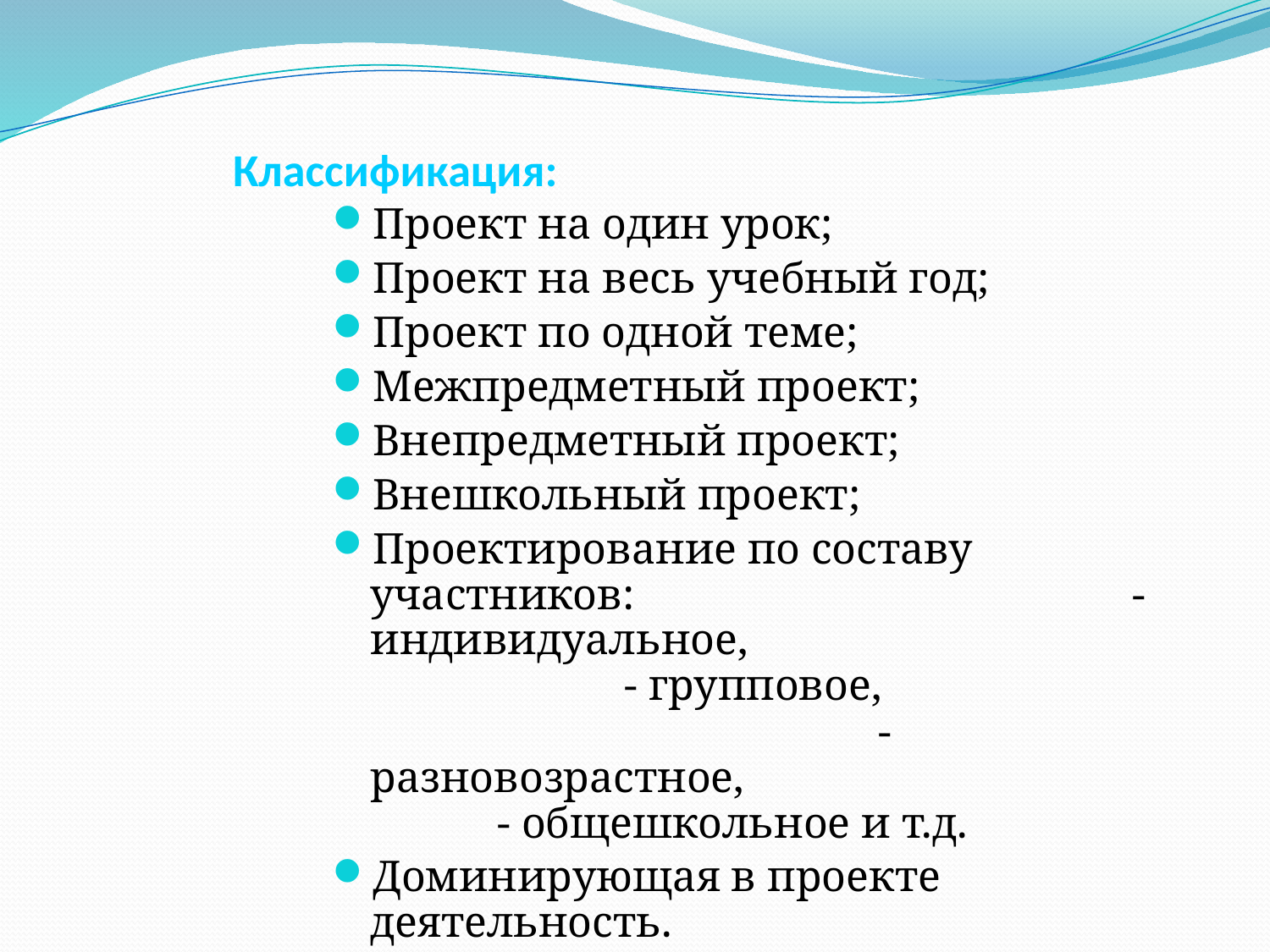

# Классификация:
Проект на один урок;
Проект на весь учебный год;
Проект по одной теме;
Межпредметный проект;
Внепредметный проект;
Внешкольный проект;
Проектирование по составу участников: 				- индивидуальное, 					- групповое, 						- разновозрастное, 				- общешкольное и т.д.
Доминирующая в проекте деятельность.